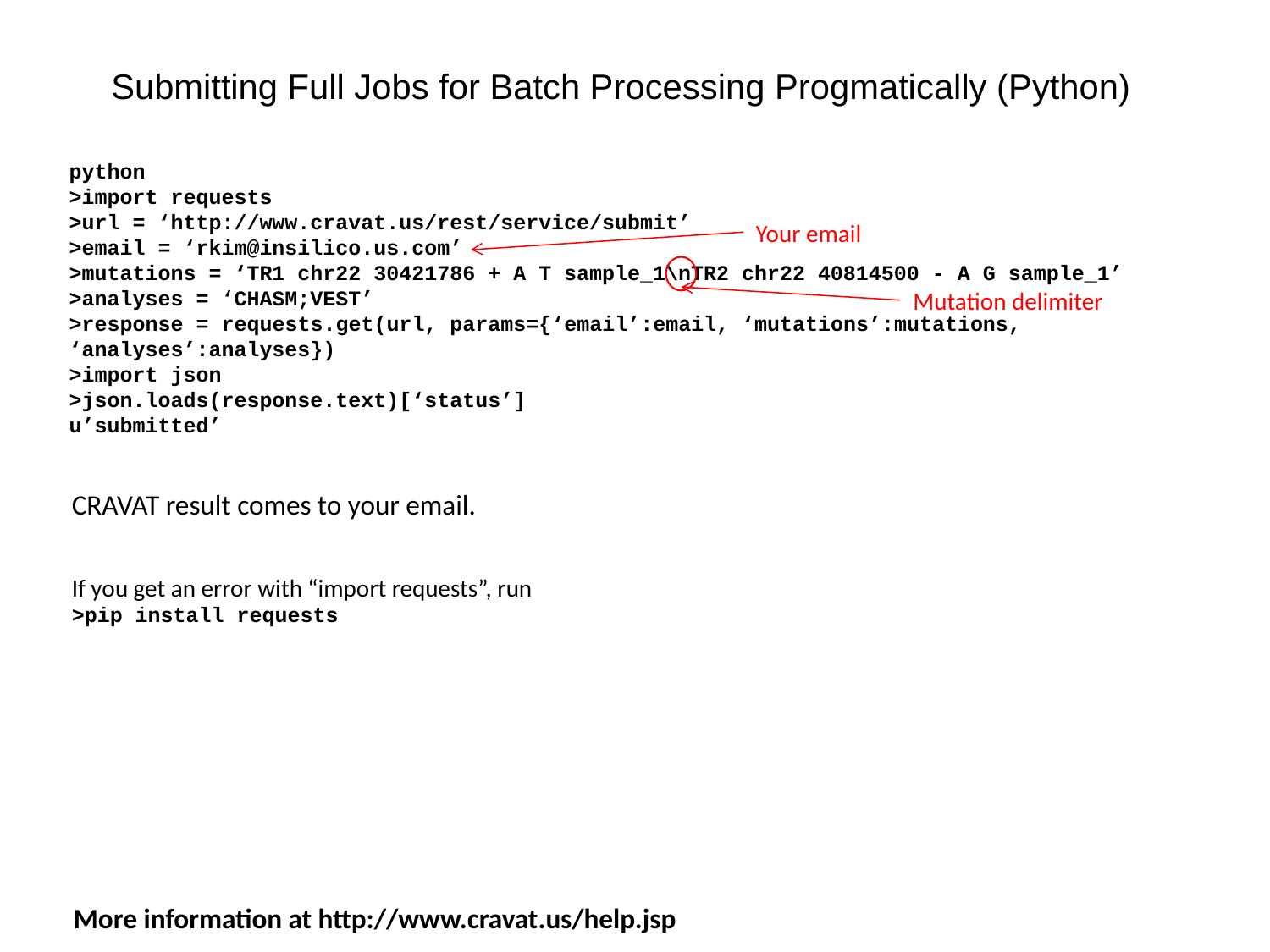

Submitting Full Jobs for Batch Processing Progmatically (Python)
python
>import requests
>url = ‘http://www.cravat.us/rest/service/submit’
>email = ‘rkim@insilico.us.com’
>mutations = ‘TR1 chr22 30421786 + A T sample_1\nTR2 chr22 40814500 - A G sample_1’
>analyses = ‘CHASM;VEST’
>response = requests.get(url, params={‘email’:email, ‘mutations’:mutations, ‘analyses’:analyses})
>import json
>json.loads(response.text)[‘status’]
u’submitted’
Your email

Mutation delimiter
CRAVAT result comes to your email.
If you get an error with “import requests”, run
>pip install requests
More information at http://www.cravat.us/help.jsp